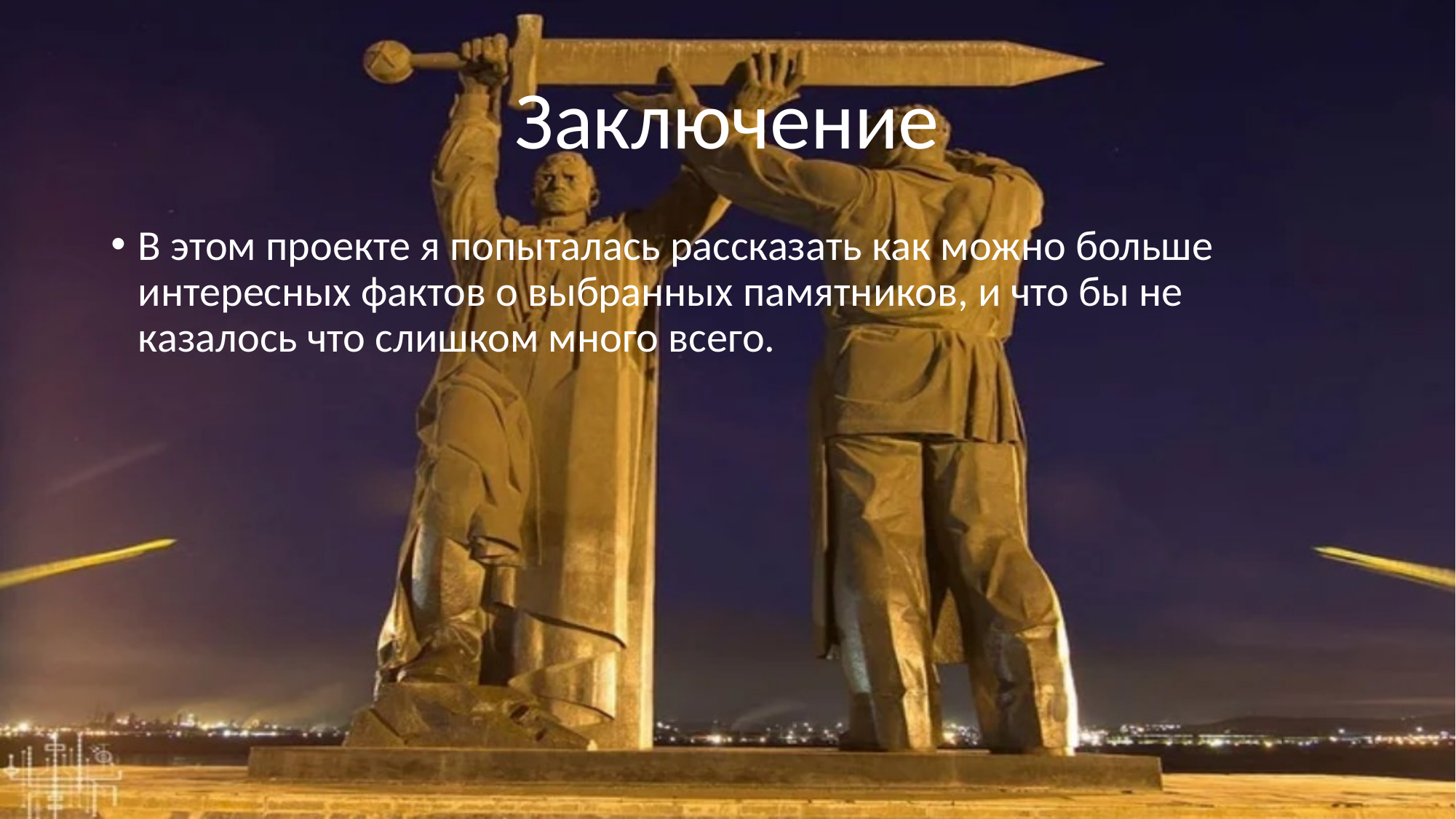

# Заключение
В этом проекте я попыталась рассказать как можно больше интересных фактов о выбранных памятников, и что бы не казалось что слишком много всего.